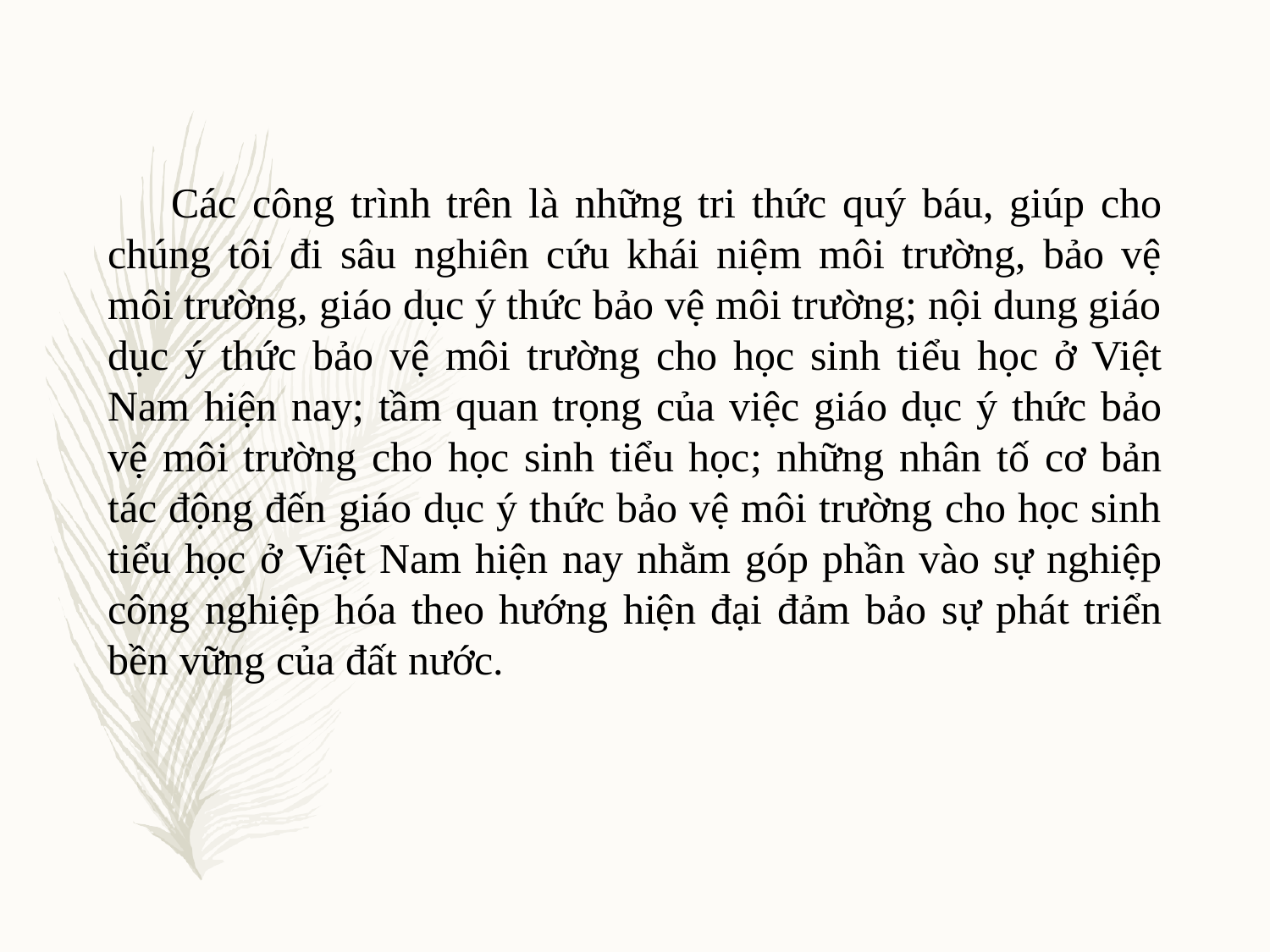

Các công trình trên là những tri thức quý báu, giúp cho chúng tôi đi sâu nghiên cứu khái niệm môi trường, bảo vệ môi trường, giáo dục ý thức bảo vệ môi trường; nội dung giáo dục ý thức bảo vệ môi trường cho học sinh tiểu học ở Việt Nam hiện nay; tầm quan trọng của việc giáo dục ý thức bảo vệ môi trường cho học sinh tiểu học; những nhân tố cơ bản tác động đến giáo dục ý thức bảo vệ môi trường cho học sinh tiểu học ở Việt Nam hiện nay nhằm góp phần vào sự nghiệp công nghiệp hóa theo hướng hiện đại đảm bảo sự phát triển bền vững của đất nước.